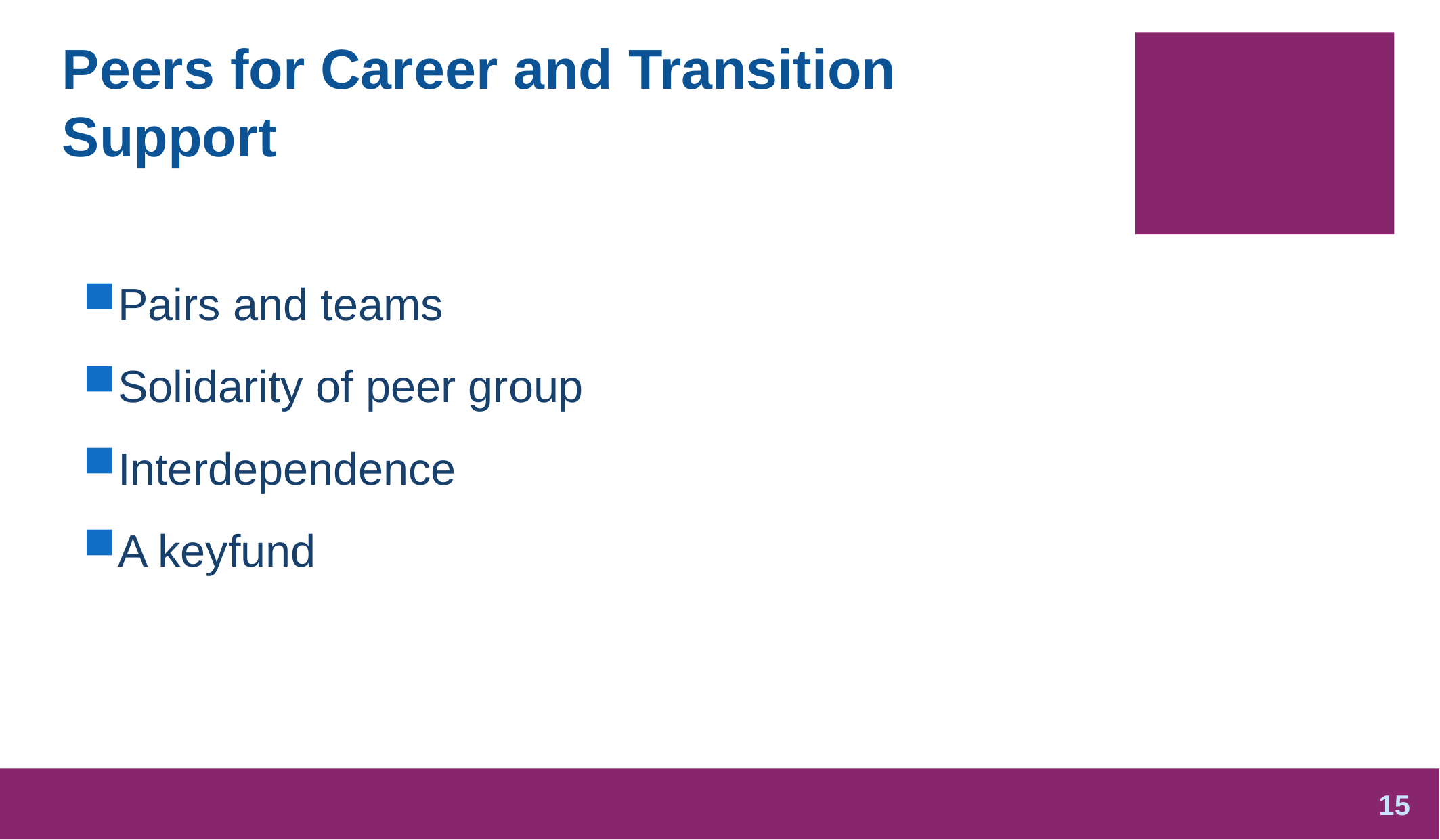

# Peers for Career and Transition Support
Pairs and teams
Solidarity of peer group
Interdependence
A keyfund

15